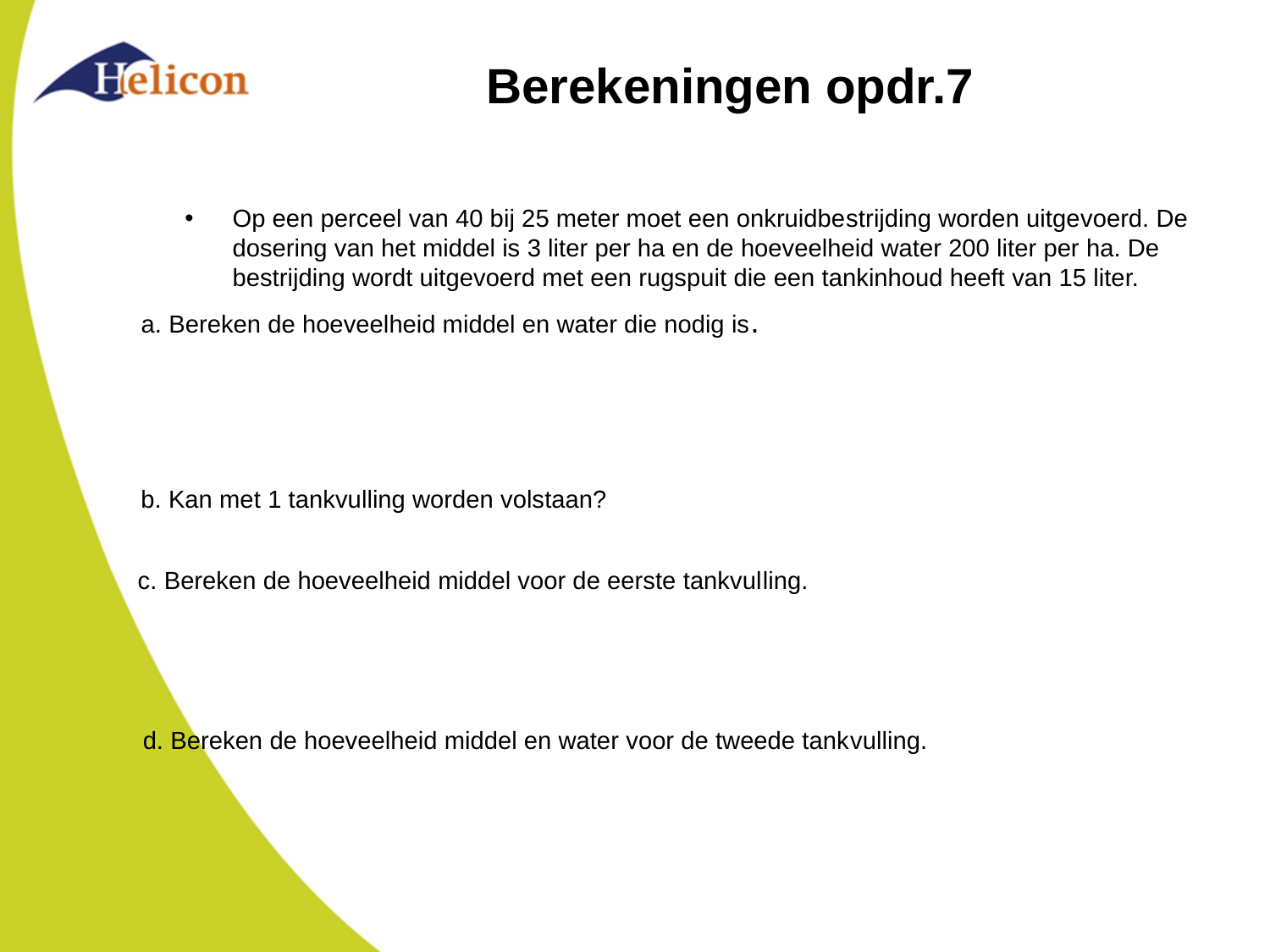

# Berekeningen opdr.7
Op een perceel van 40 bij 25 meter moet een onkruidbe­strijding worden uitge­voerd. De dosering van het middel is 3 liter per ha en de hoeveelheid water 200 liter per ha. De bestrijding wordt uitgevoerd met een rugspuit die een tankinhoud heeft van 15 liter.
a. Bereken de hoeveelheid middel en water die nodig is.

b. Kan met 1 tankvulling worden volstaan?
c. Bereken de hoeveelheid middel voor de eerste tankvul­ling.

d. Bereken de hoeveelheid middel en water voor de tweede tank­vul­ling.